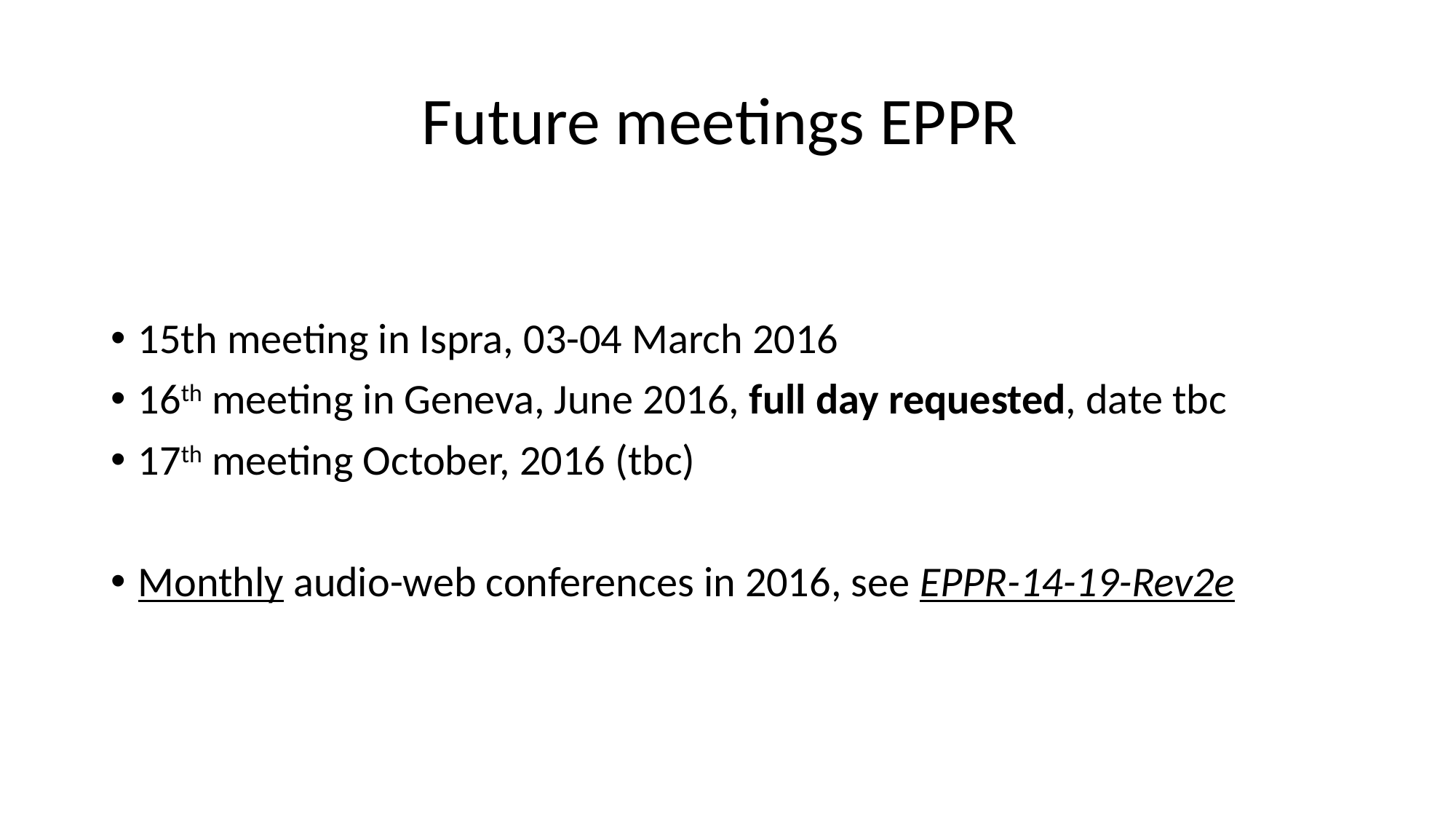

# Future meetings EPPR
15th meeting in Ispra, 03-04 March 2016
16th meeting in Geneva, June 2016, full day requested, date tbc
17th meeting October, 2016 (tbc)

Monthly audio-web conferences in 2016, see EPPR-14-19-Rev2e